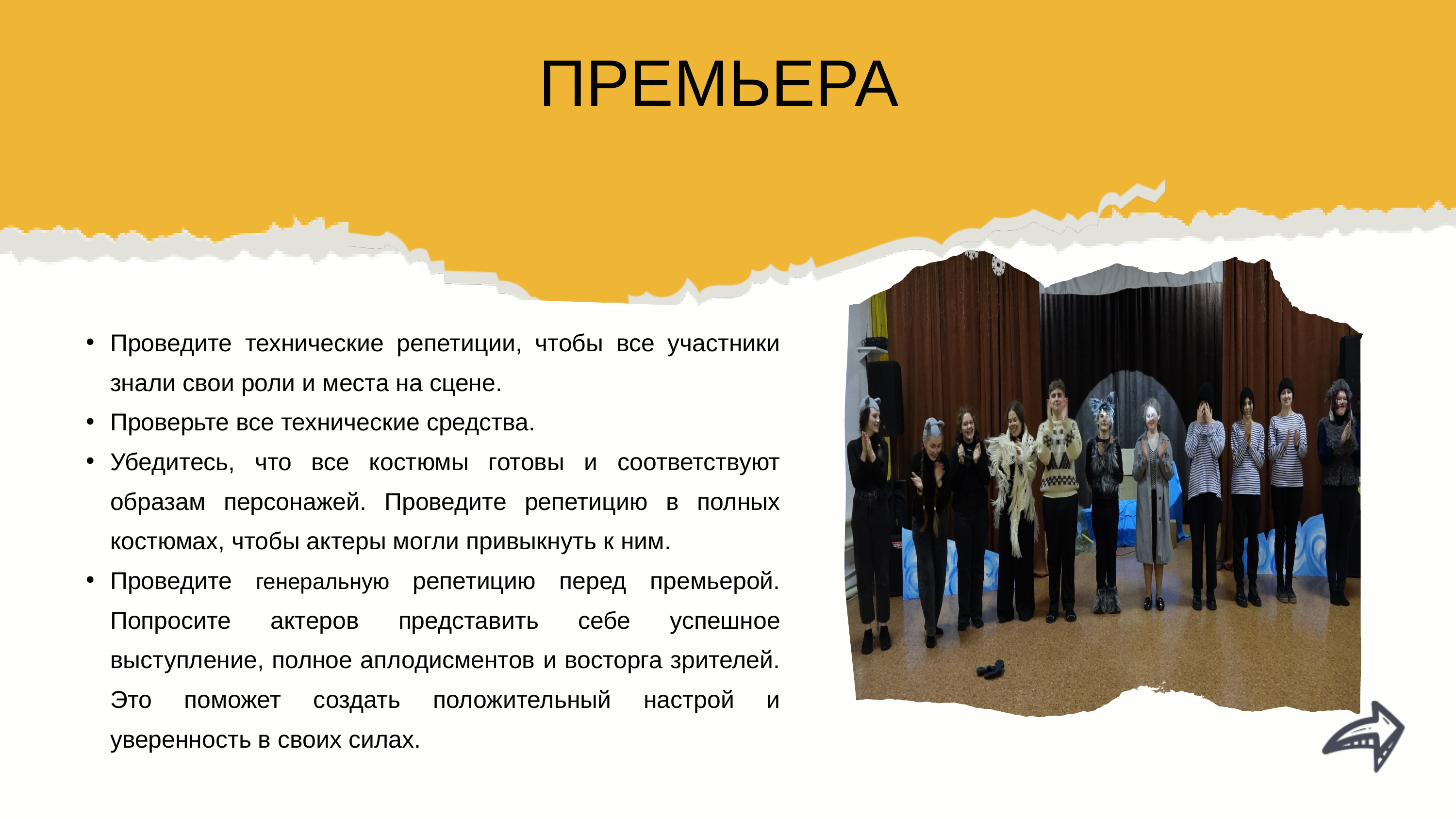

ПРЕМЬЕРА

Проведите технические репетиции, чтобы все участники знали свои роли и места на сцене.
Проверьте все технические средства.
Убедитесь, что все костюмы готовы и соответствуют образам персонажей. Проведите репетицию в полных костюмах, чтобы актеры могли привыкнуть к ним.
Проведите генеральную репетицию перед премьерой. Попросите актеров представить себе успешное выступление, полное аплодисментов и восторга зрителей. Это поможет создать положительный настрой и уверенность в своих силах.